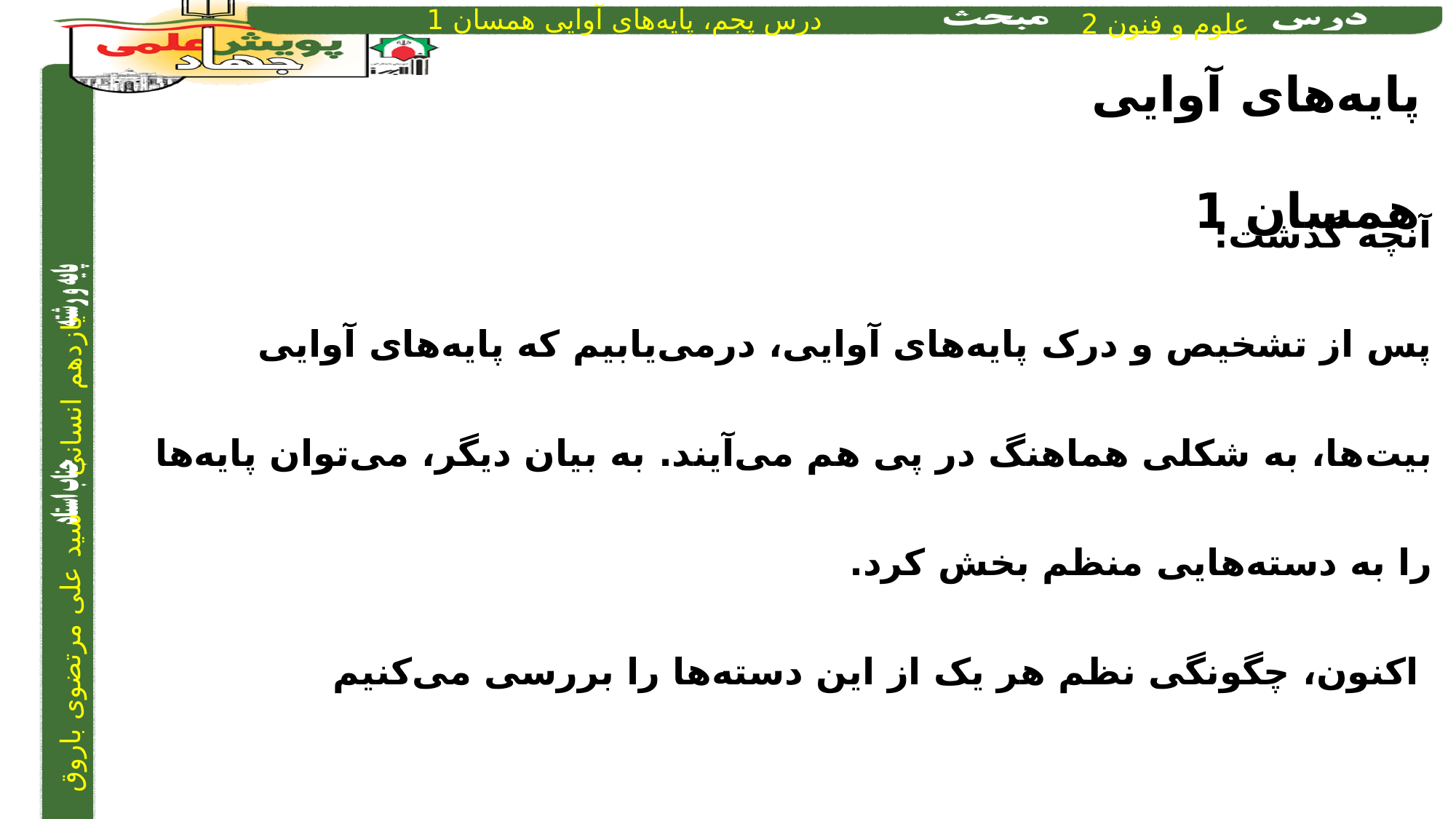

پایه‌های آوایی همسان 1
آنچه گذشت:
پس از تشخیص و درک پایه‌های آوایی، درمی‌یابیم که پایه‌های آوایی بیت‌ها، به شکلی هماهنگ در پی هم می‌آیند. به بیان دیگر، می‌توان پایه‌ها را به دسته‌هایی منظم بخش کرد.
 اکنون، چگونگی نظم هر یک از این دسته‌ها را بررسی می‌کنیم